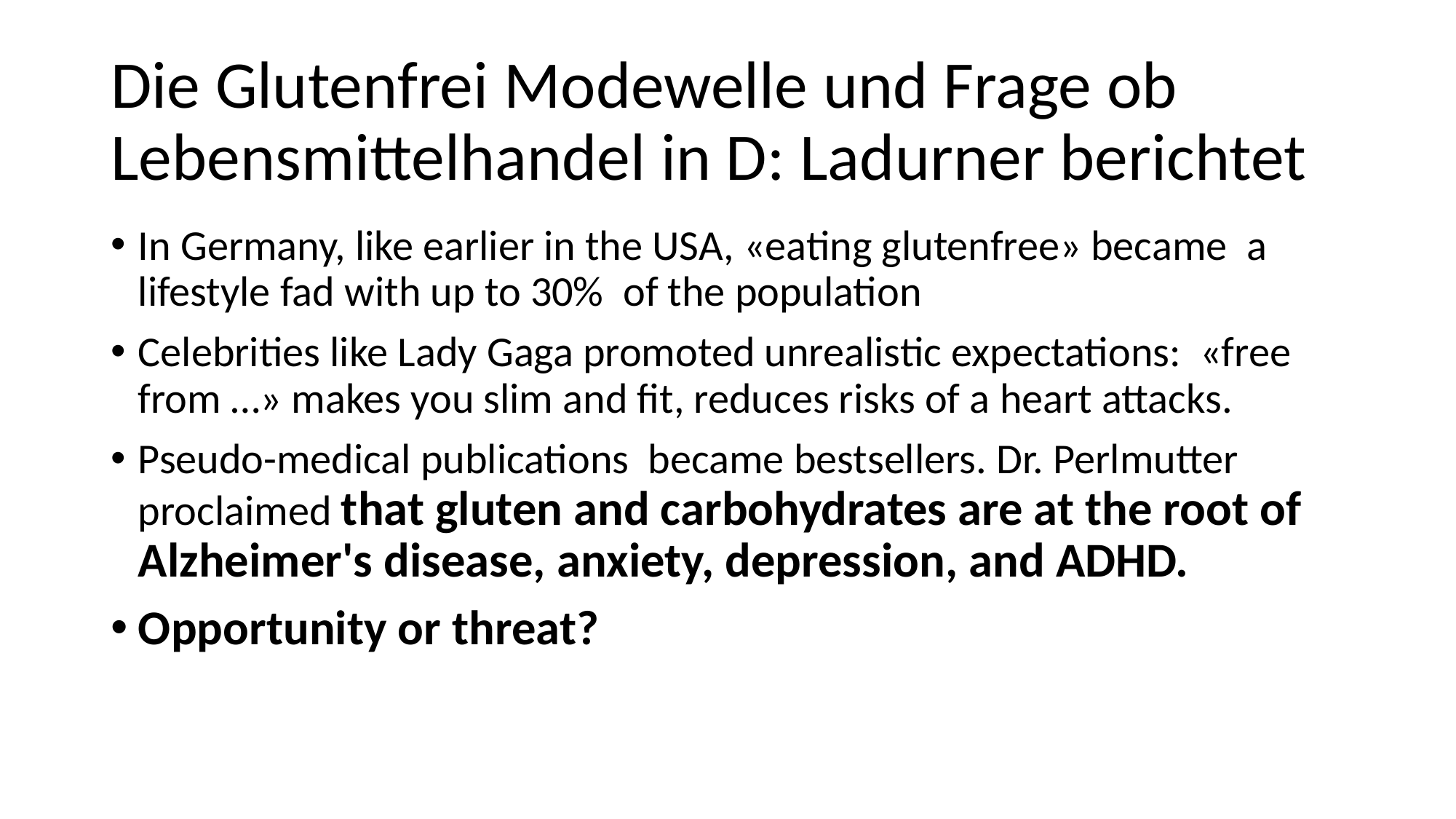

# Die Glutenfrei Modewelle und Frage ob Lebensmittelhandel in D: Ladurner berichtet
In Germany, like earlier in the USA, «eating glutenfree» became  a lifestyle fad with up to 30%  of the population
Celebrities like Lady Gaga promoted unrealistic expectations:  «free from …» makes you slim and fit, reduces risks of a heart attacks.
Pseudo-medical publications  became bestsellers. Dr. Perlmutter proclaimed that gluten and carbohydrates are at the root of Alzheimer's disease, anxiety, depression, and ADHD.
Opportunity or threat?